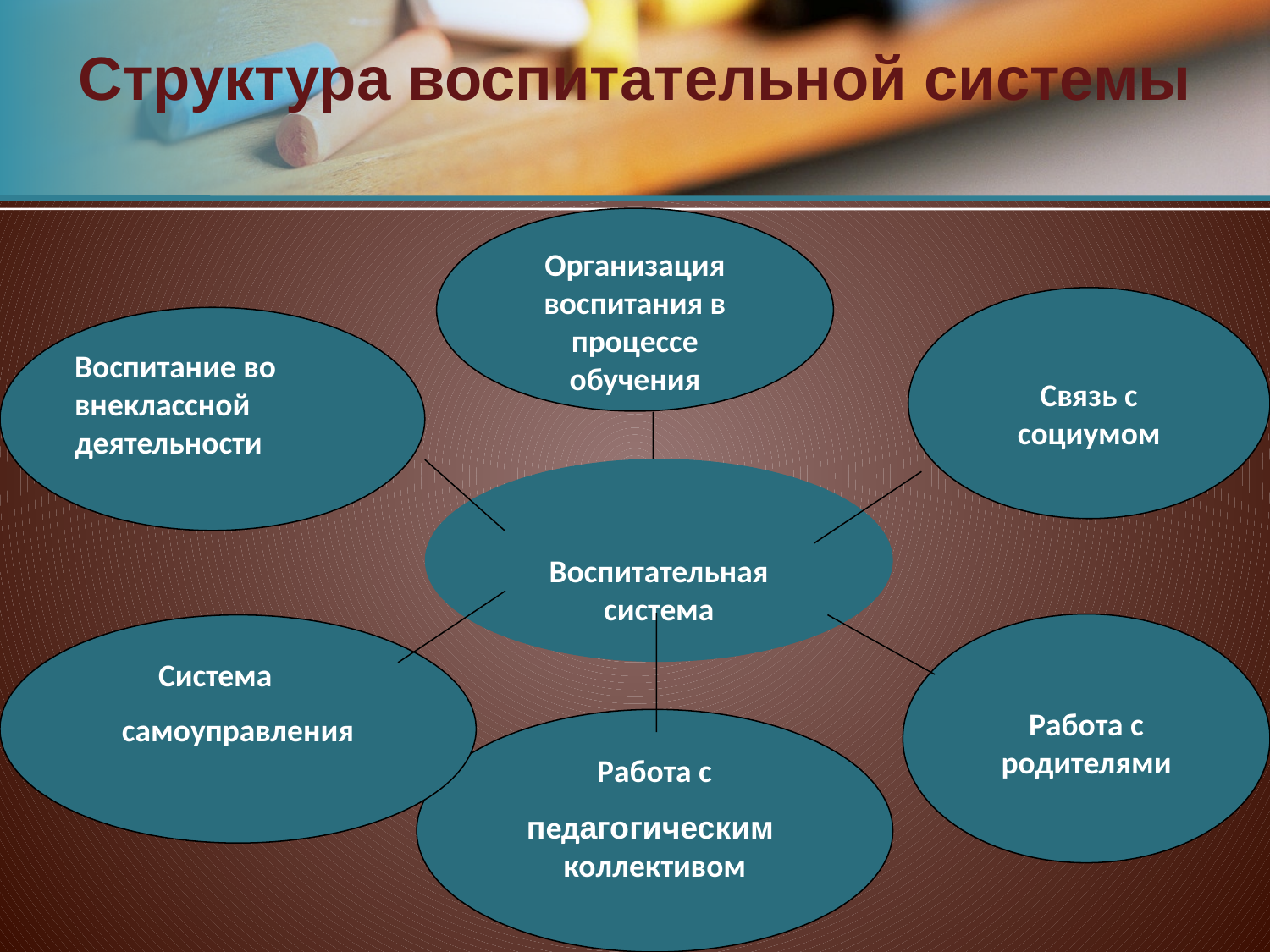

# Структура воспитательной системы
Организация воспитания в процессе обучения

Связь с социумом
Воспитание во внеклассной деятельности

Воспитательная система

Работа с родителями

                                        Система
самоуправления

Работа с
педагогическим  коллективом